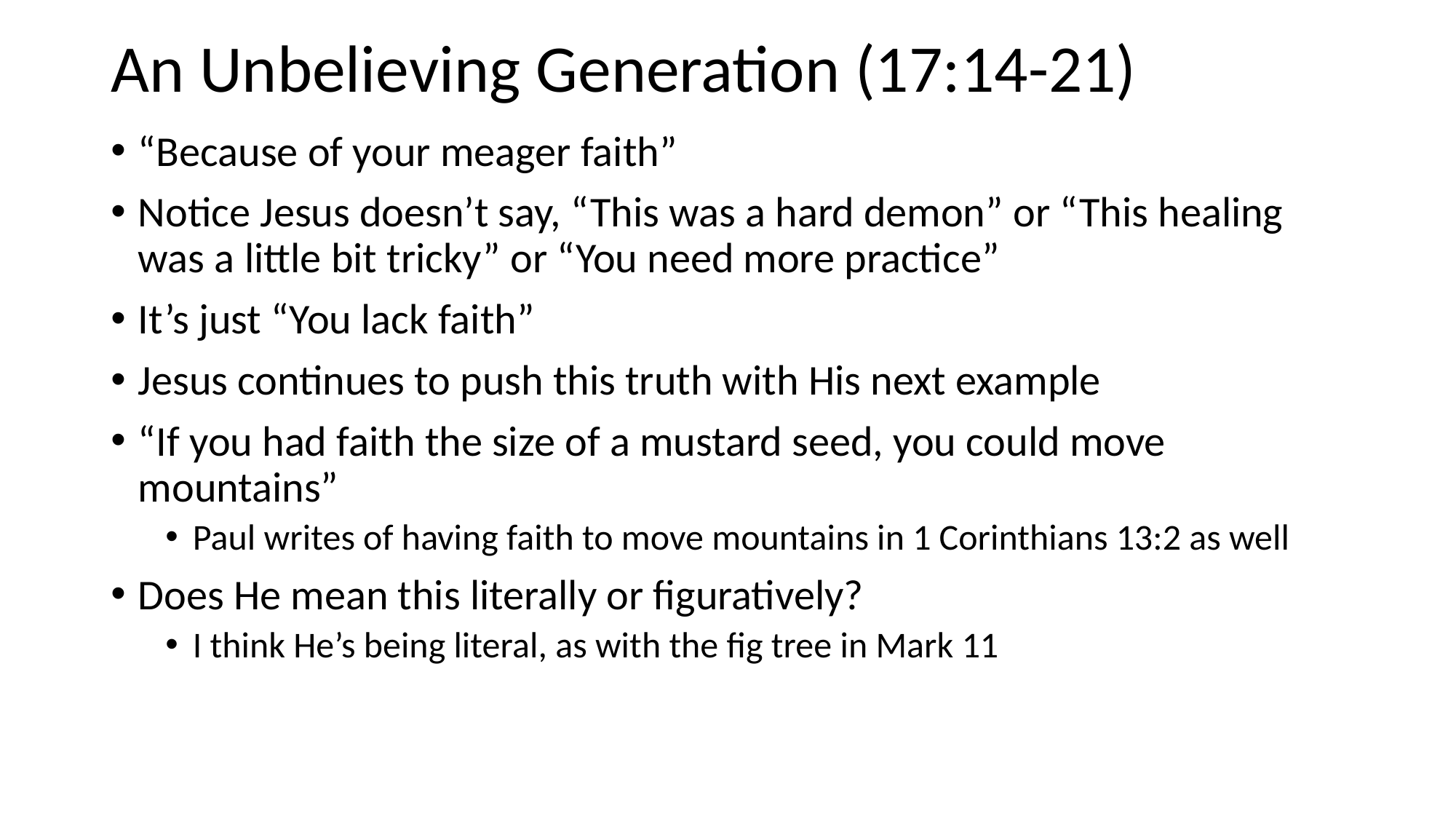

# An Unbelieving Generation (17:14-21)
“Because of your meager faith”
Notice Jesus doesn’t say, “This was a hard demon” or “This healing was a little bit tricky” or “You need more practice”
It’s just “You lack faith”
Jesus continues to push this truth with His next example
“If you had faith the size of a mustard seed, you could move mountains”
Paul writes of having faith to move mountains in 1 Corinthians 13:2 as well
Does He mean this literally or figuratively?
I think He’s being literal, as with the fig tree in Mark 11